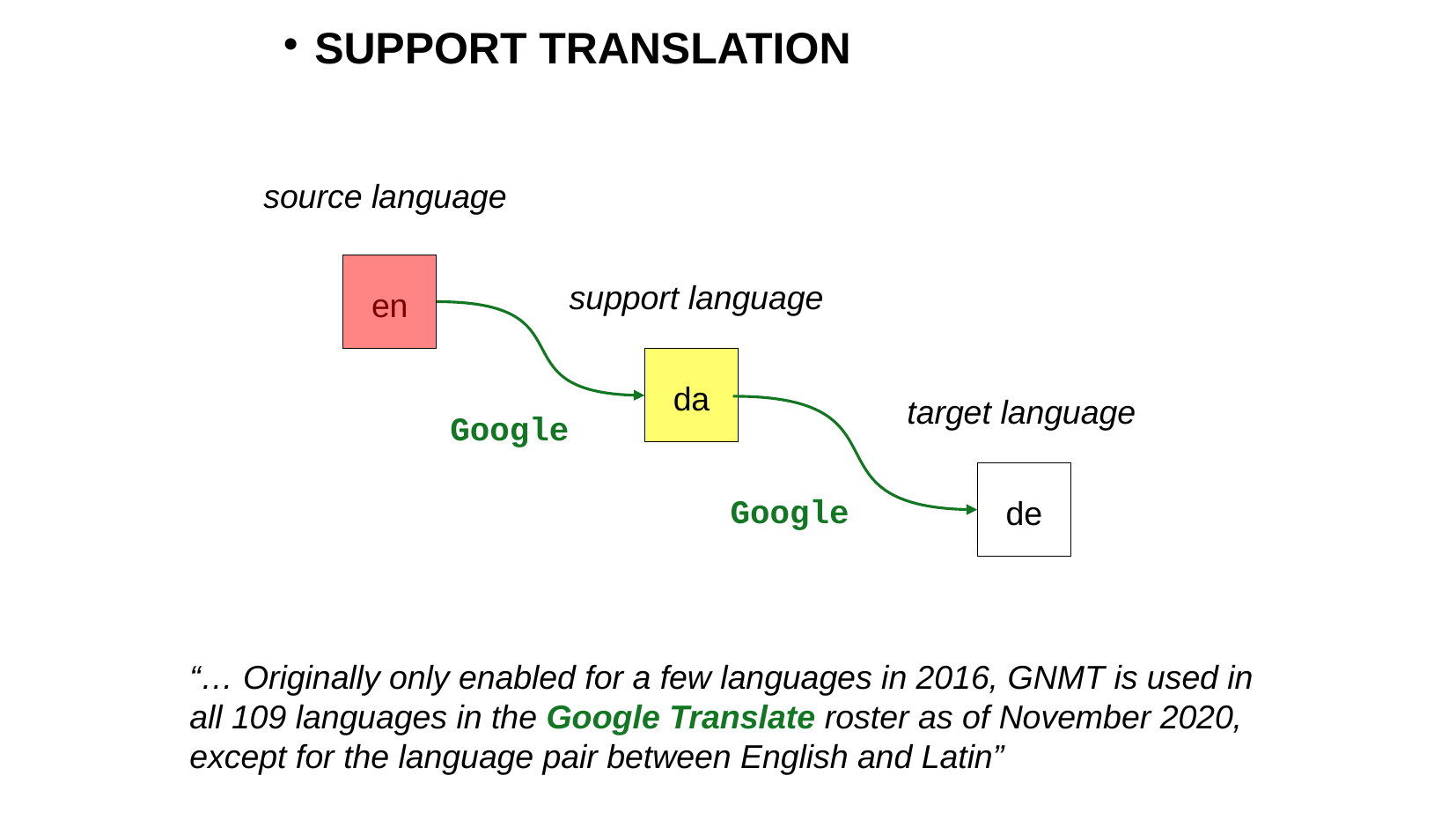

SUPPORT TRANSLATION
source language

support language
en

da
target language
Google

Google
de
“… Originally only enabled for a few languages in 2016, GNMT is used in all 109 languages in the Google Translate roster as of November 2020, except for the language pair between English and Latin”